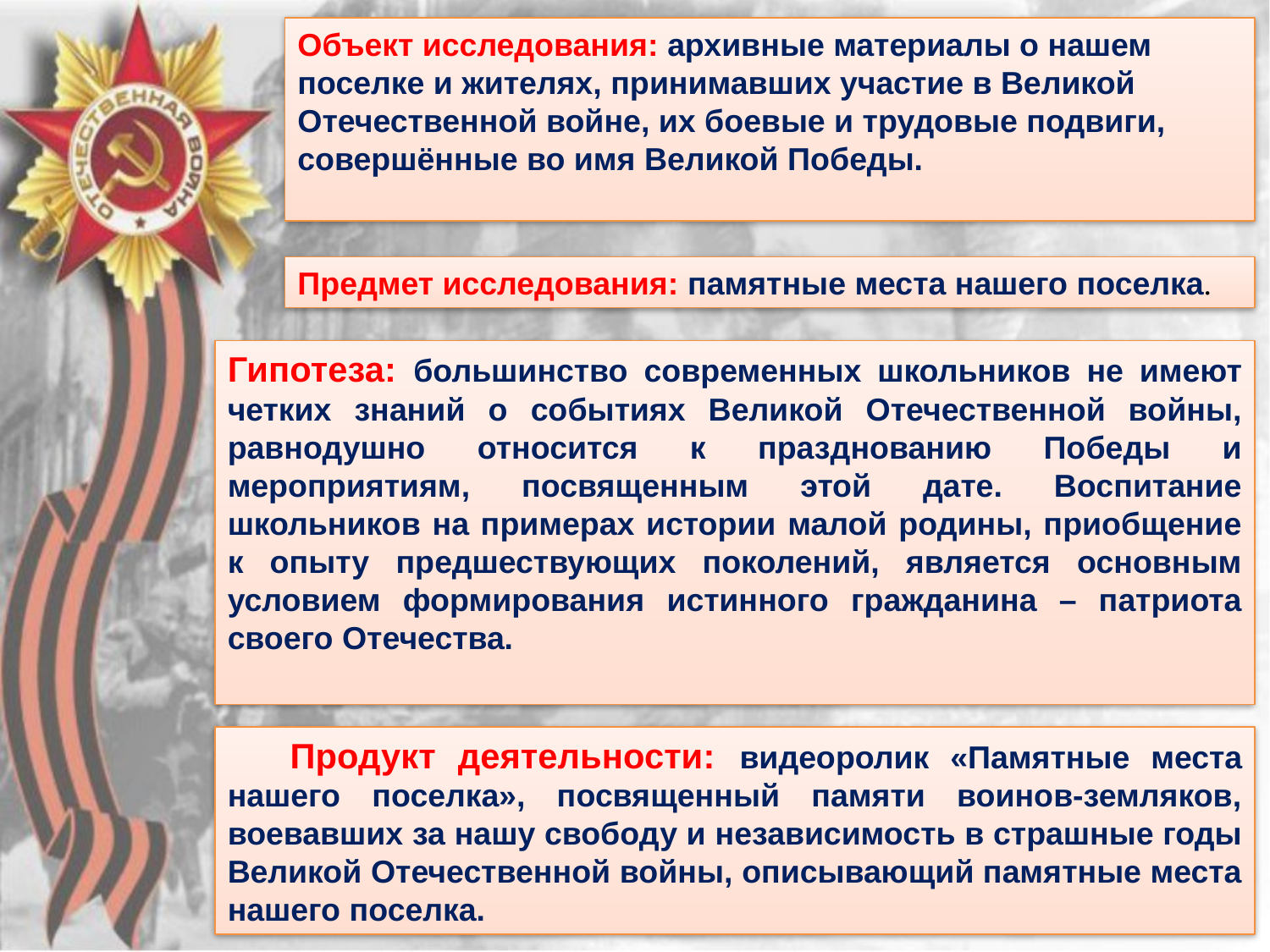

Объект исследования: архивные материалы о нашем поселке и жителях, принимавших участие в Великой Отечественной войне, их боевые и трудовые подвиги, совершённые во имя Великой Победы.

Предмет исследования: памятные места нашего поселка.
Гипотеза: большинство современных школьников не имеют четких знаний о событиях Великой Отечественной войны, равнодушно относится к празднованию Победы и мероприятиям, посвященным этой дате. Воспитание школьников на примерах истории малой родины, приобщение к опыту предшествующих поколений, является основным условием формирования истинного гражданина – патриота своего Отечества.

Продукт деятельности: видеоролик «Памятные места нашего поселка», посвященный памяти воинов-земляков, воевавших за нашу свободу и независимость в страшные годы Великой Отечественной войны, описывающий памятные места нашего поселка.